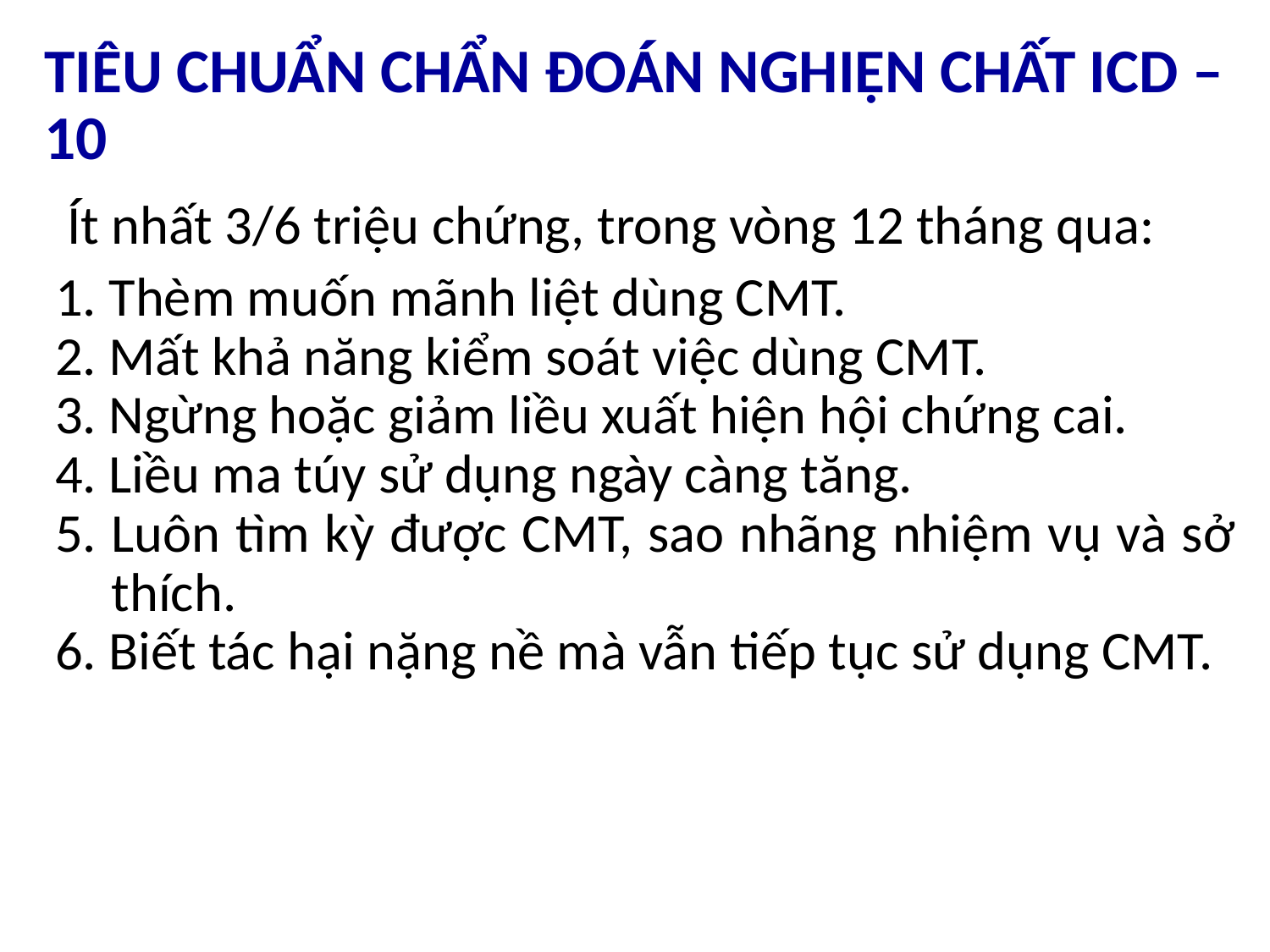

# TIÊU CHUẨN CHẨN ĐOÁN NGHIỆN CHẤT ICD – 10
 Ít nhất 3/6 triệu chứng, trong vòng 12 tháng qua:
1. Thèm muốn mãnh liệt dùng CMT.
2. Mất khả năng kiểm soát việc dùng CMT.
3. Ngừng hoặc giảm liều xuất hiện hội chứng cai.
4. Liều ma túy sử dụng ngày càng tăng.
5. Luôn tìm kỳ được CMT, sao nhãng nhiệm vụ và sở thích.
6. Biết tác hại nặng nề mà vẫn tiếp tục sử dụng CMT.